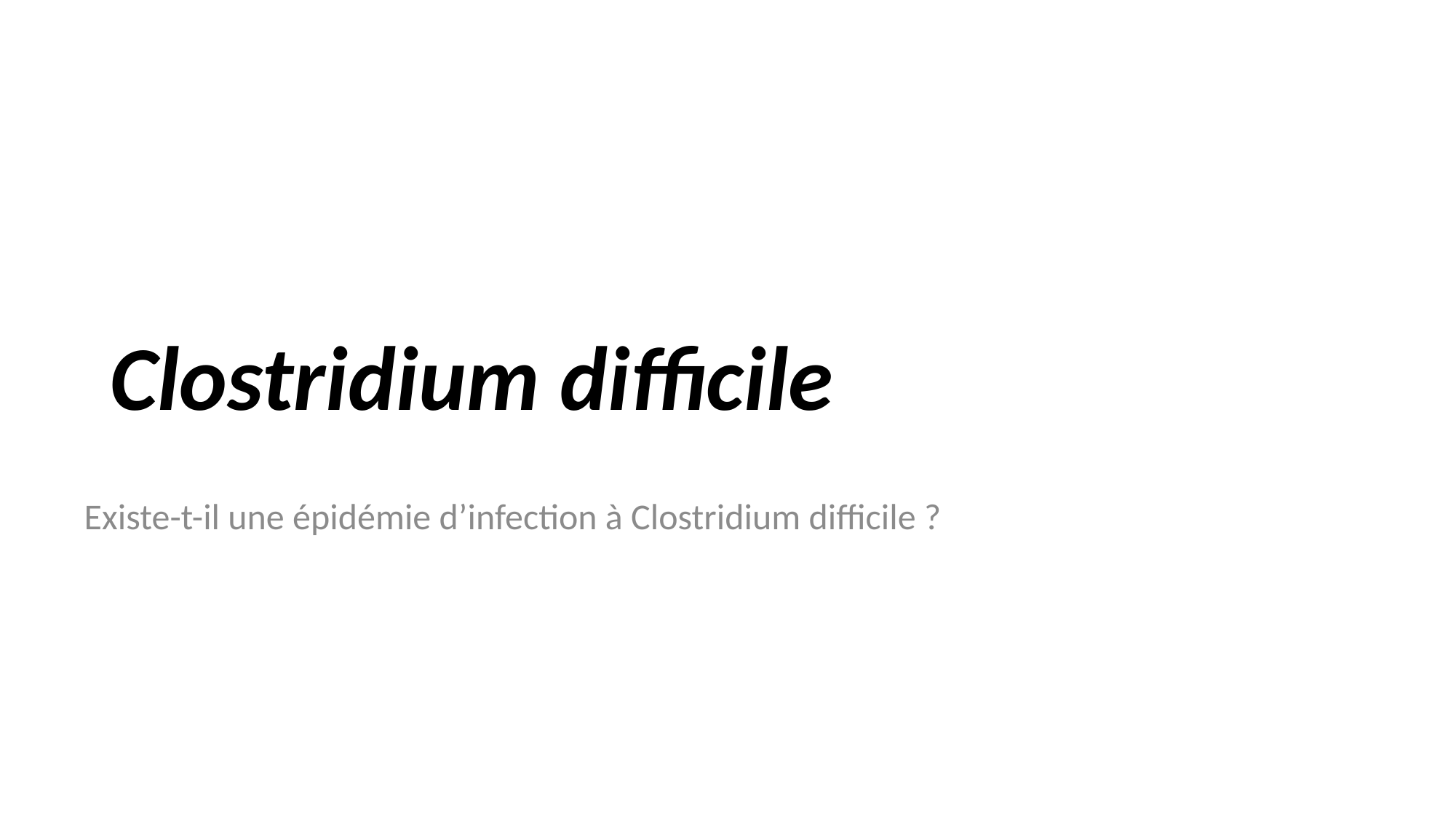

# Clostridium difficile
Existe-t-il une épidémie d’infection à Clostridium difficile ?